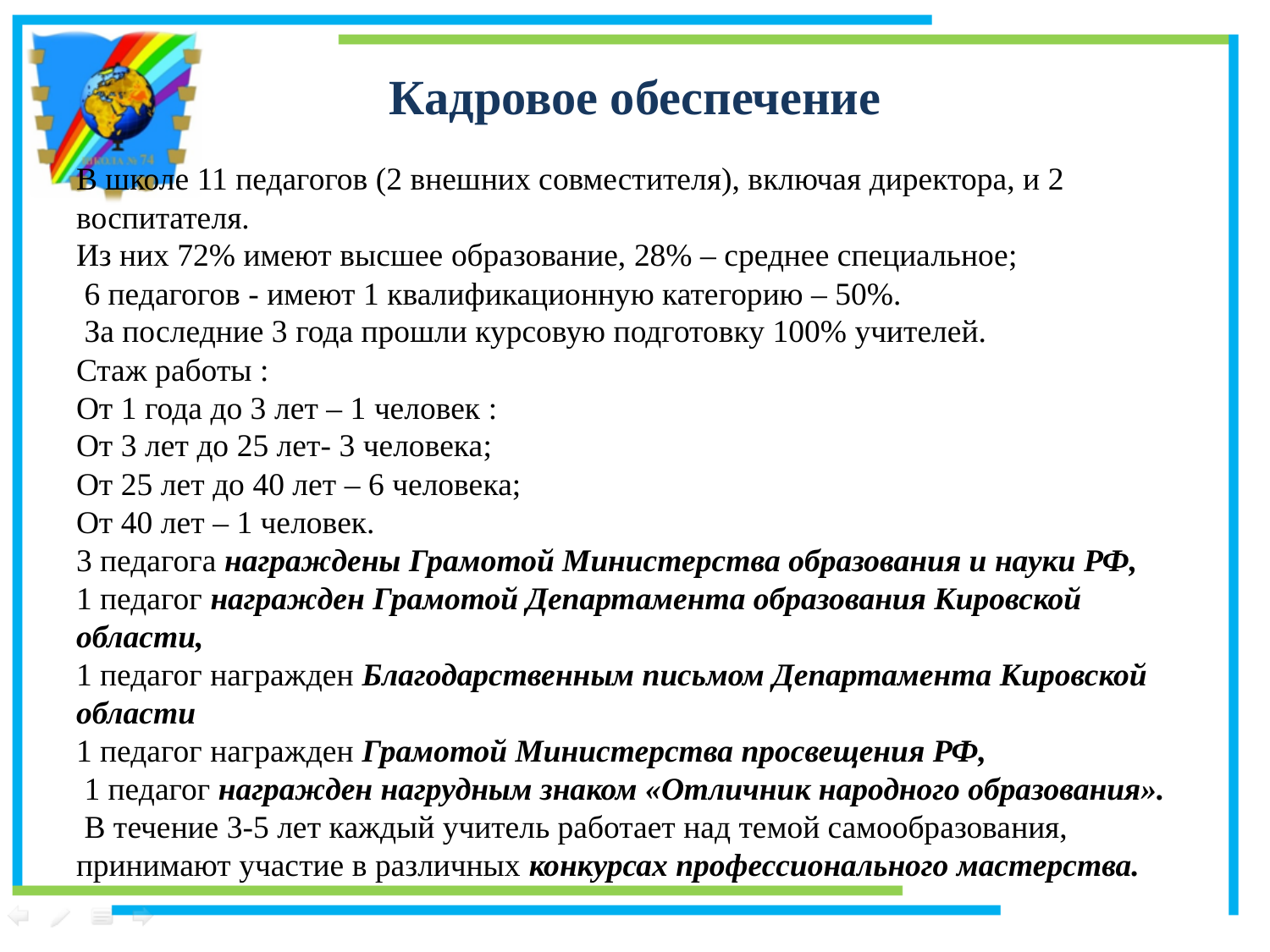

# Кадровое обеспечение
В школе 11 педагогов (2 внешних совместителя), включая директора, и 2 воспитателя.
Из них 72% имеют высшее образование, 28% – среднее специальное;
 6 педагогов - имеют 1 квалификационную категорию – 50%.
 За последние 3 года прошли курсовую подготовку 100% учителей.
Стаж работы :
От 1 года до 3 лет – 1 человек :
От 3 лет до 25 лет- 3 человека;
От 25 лет до 40 лет – 6 человека;
От 40 лет – 1 человек.
3 педагога награждены Грамотой Министерства образования и науки РФ,
1 педагог награжден Грамотой Департамента образования Кировской области,
1 педагог награжден Благодарственным письмом Департамента Кировской области
1 педагог награжден Грамотой Министерства просвещения РФ,
 1 педагог награжден нагрудным знаком «Отличник народного образования».
 В течение 3-5 лет каждый учитель работает над темой самообразования, принимают участие в различных конкурсах профессионального мастерства.